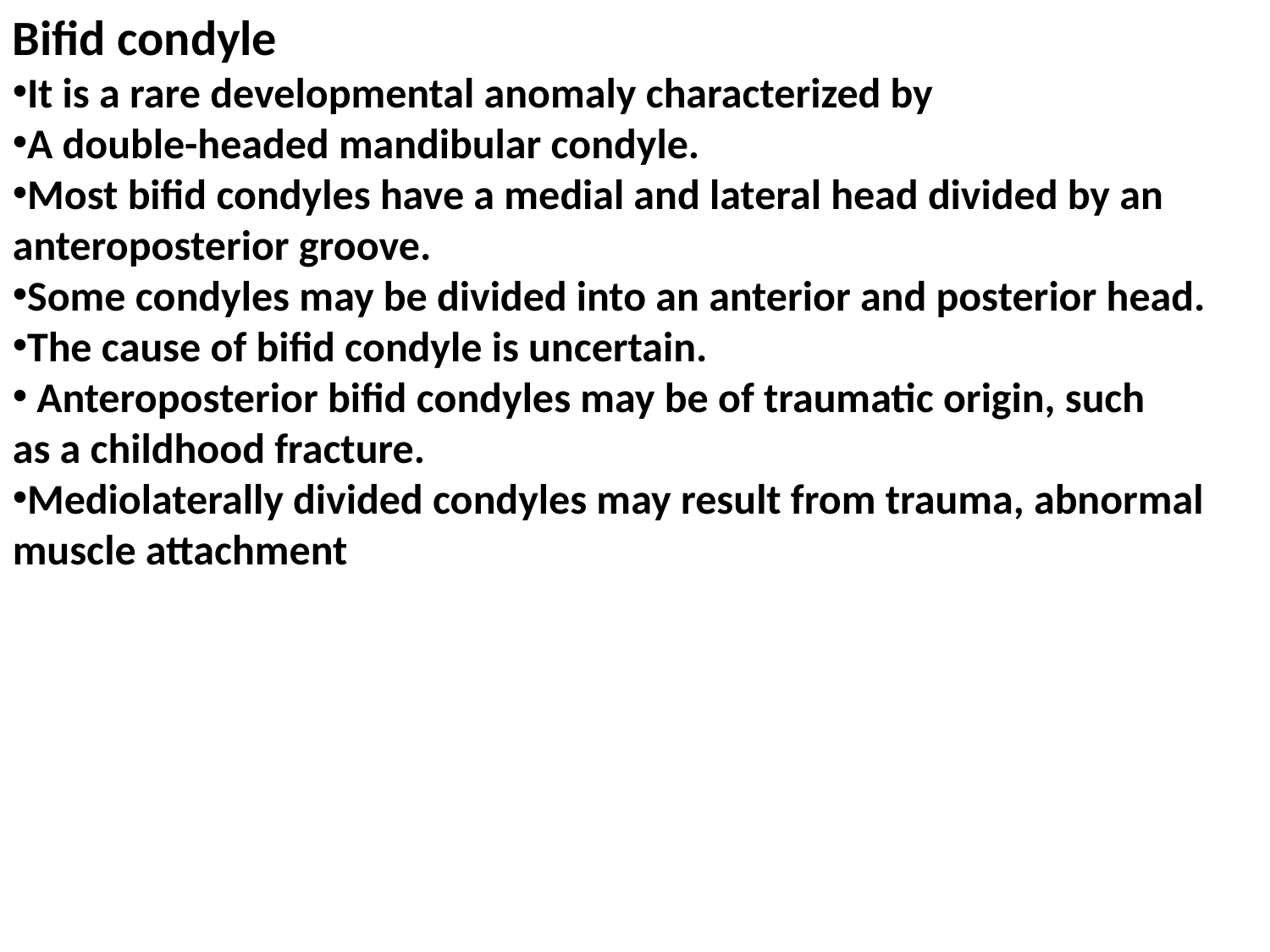

Bifid condyle
It is a rare developmental anomaly characterized by
A double-headed mandibular condyle.
Most bifid condyles have a medial and lateral head divided by an anteroposterior groove.
Some condyles may be divided into an anterior and posterior head.
The cause of bifid condyle is uncertain.
 Anteroposterior bifid condyles may be of traumatic origin, such
as a childhood fracture.
Mediolaterally divided condyles may result from trauma, abnormal muscle attachment